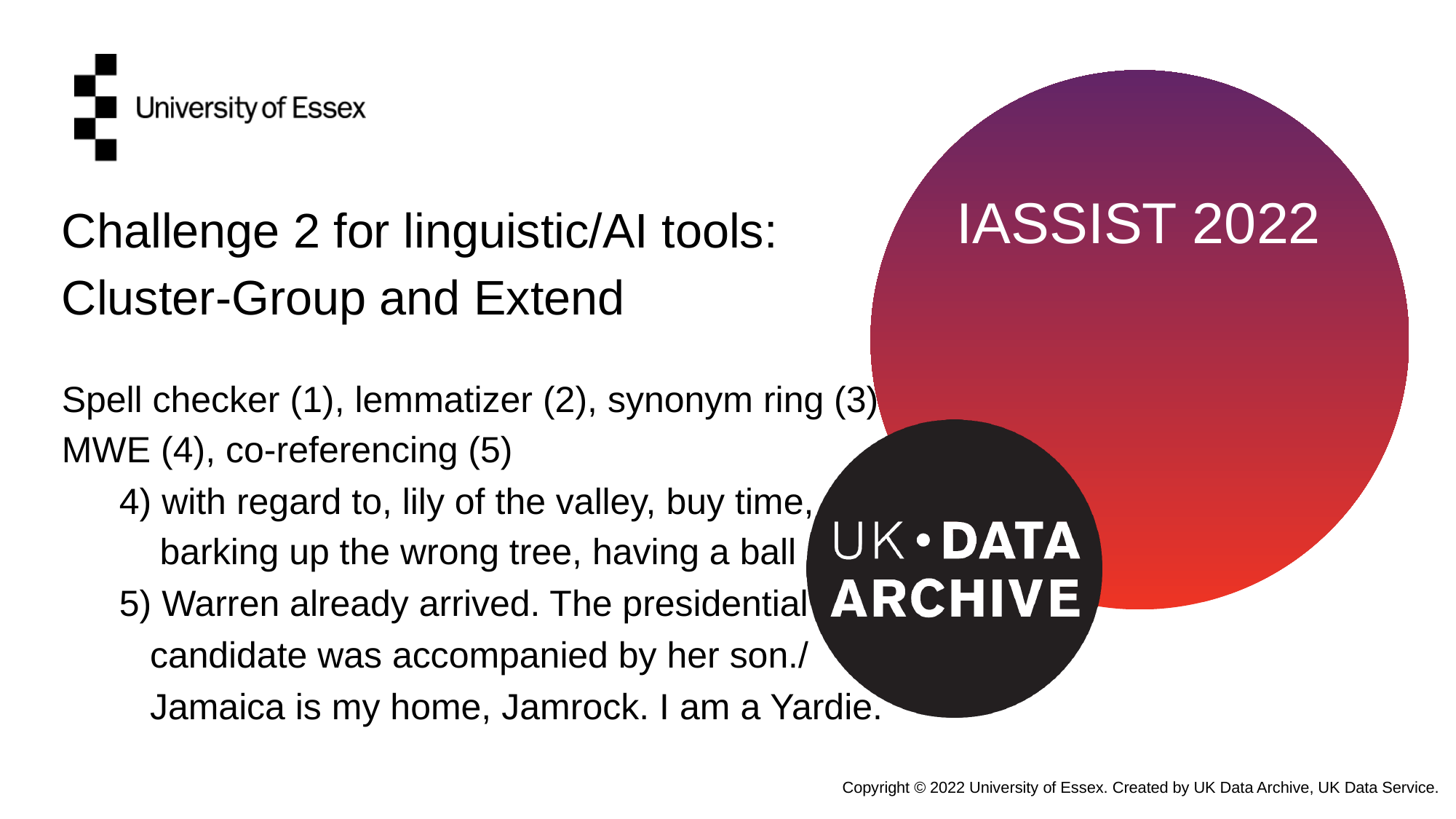

Challenge 2 for linguistic/AI tools:
Cluster-Group and Extend

Spell checker (1), lemmatizer (2), synonym ring (3)
MWE (4), co-referencing (5)
4) with regard to, lily of the valley, buy time,
    barking up the wrong tree, having a ball
5) Warren already arrived. The presidential
   candidate was accompanied by her son./
   Jamaica is my home, Jamrock. I am a Yardie.

Copyright © 2022 University of Essex. Created by UK Data Archive, UK Data Service.